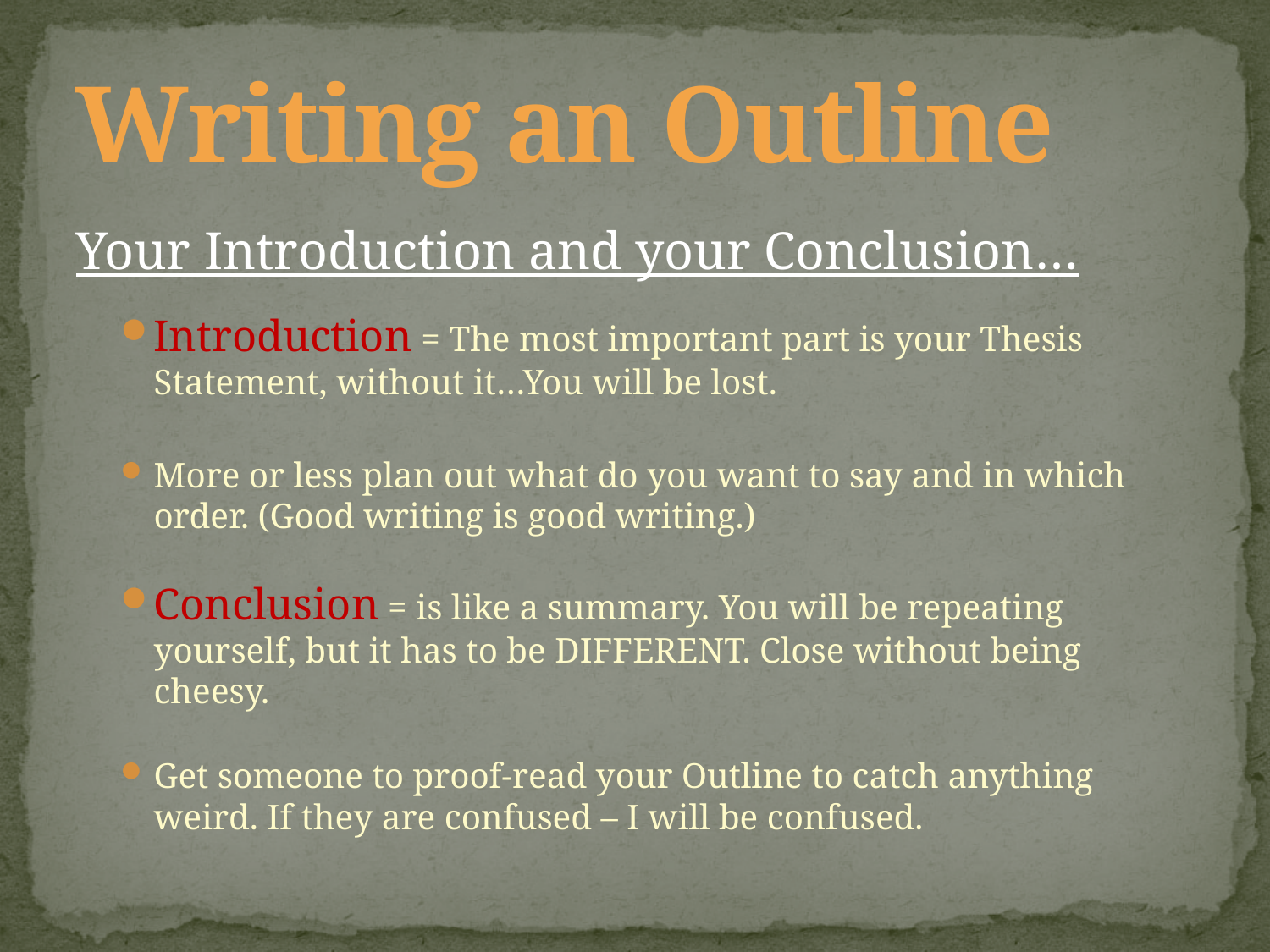

# Writing an Outline
Your Introduction and your Conclusion…

Introduction = The most important part is your Thesis Statement, without it…You will be lost.

More or less plan out what do you want to say and in which order. (Good writing is good writing.)

Conclusion = is like a summary. You will be repeating yourself, but it has to be DIFFERENT. Close without being cheesy.

Get someone to proof-read your Outline to catch anything weird. If they are confused – I will be confused.